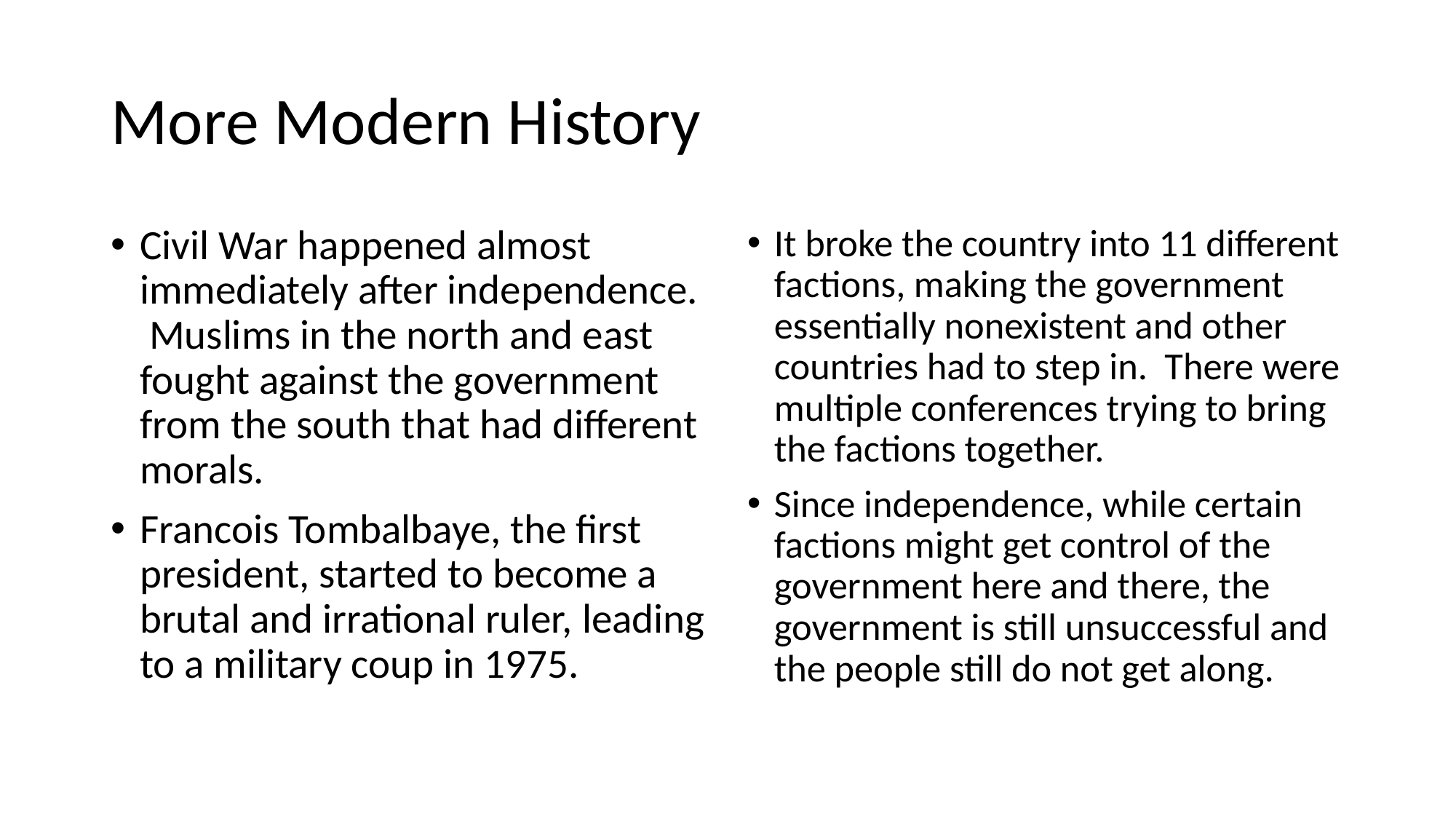

# More Modern History
Civil War happened almost immediately after independence.  Muslims in the north and east fought against the government from the south that had different morals.
Francois Tombalbaye, the first president, started to become a brutal and irrational ruler, leading to a military coup in 1975.
It broke the country into 11 different factions, making the government essentially nonexistent and other countries had to step in.  There were multiple conferences trying to bring the factions together.
Since independence, while certain factions might get control of the government here and there, the government is still unsuccessful and the people still do not get along.